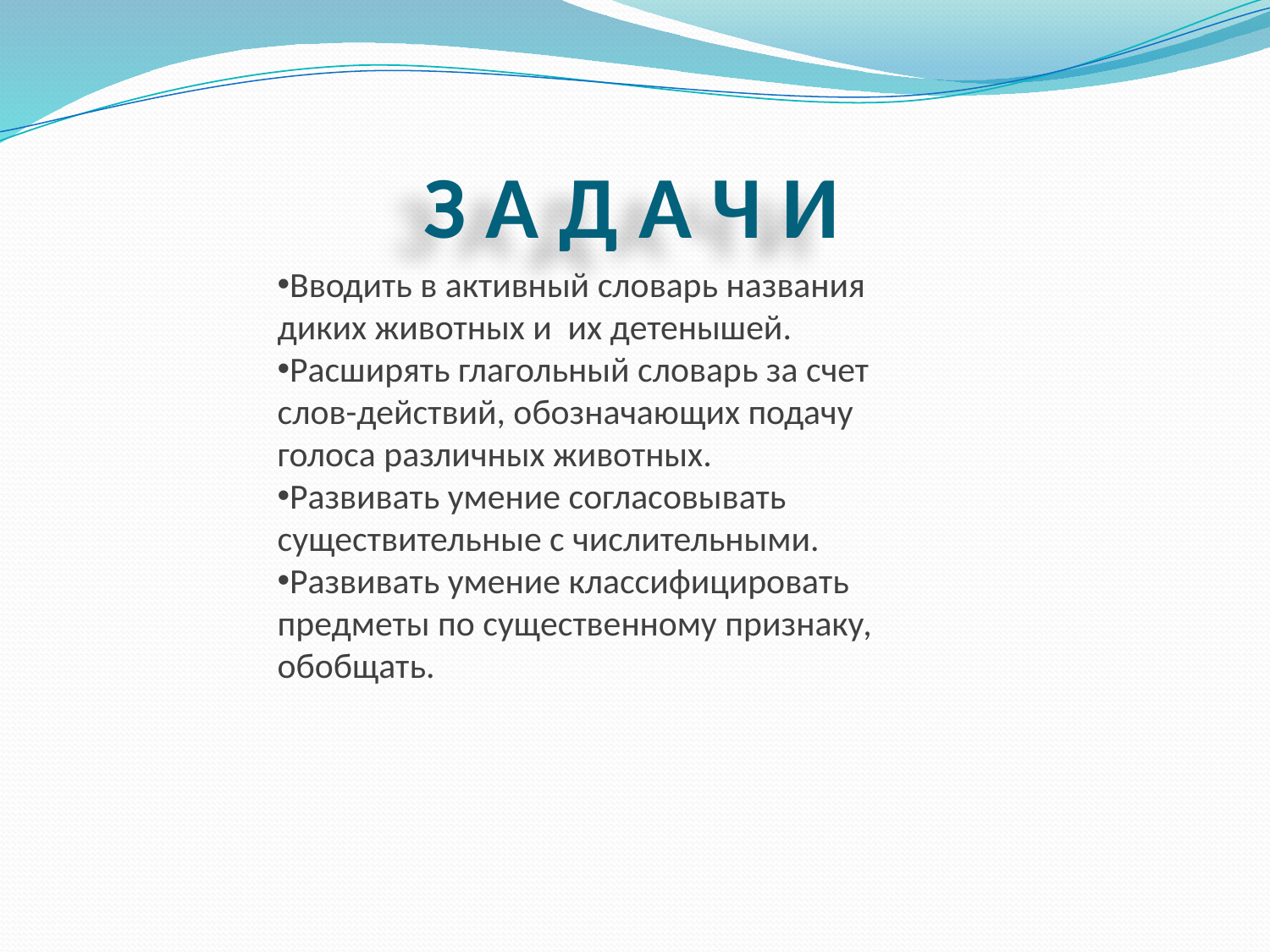

# З А Д А Ч И
Вводить в активный словарь названия диких животных и  их детенышей.
Расширять глагольный словарь за счет слов-действий, обозначающих подачу голоса различных животных.
Развивать умение согласовывать существительные с числительными.
Развивать умение классифицировать предметы по существенному признаку, обобщать.